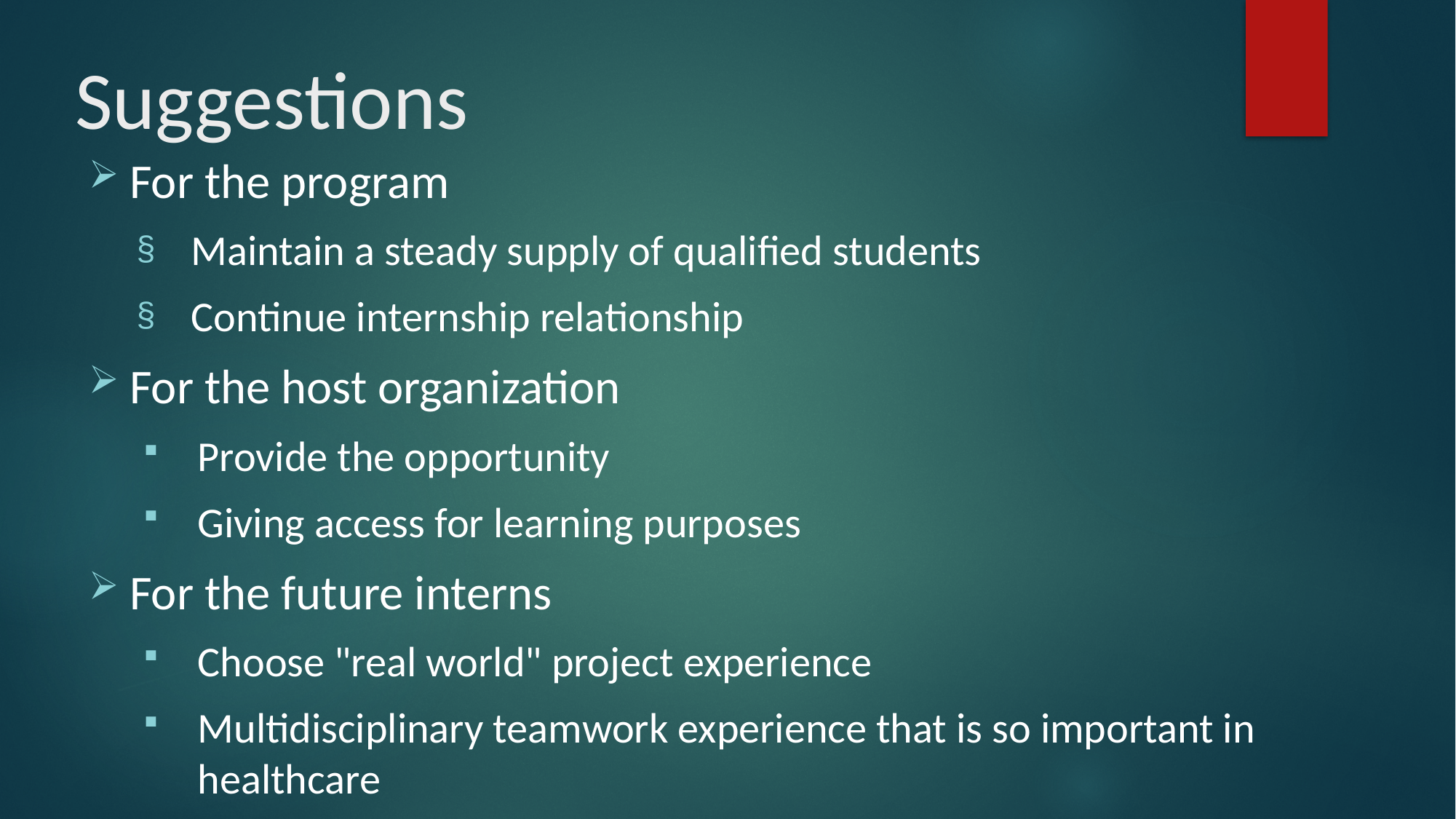

# Suggestions
For the program
Maintain a steady supply of qualified students
Continue internship relationship
For the host organization
Provide the opportunity
Giving access for learning purposes
For the future interns
Choose "real world" project experience
Multidisciplinary teamwork experience that is so important in healthcare
Learn by observation